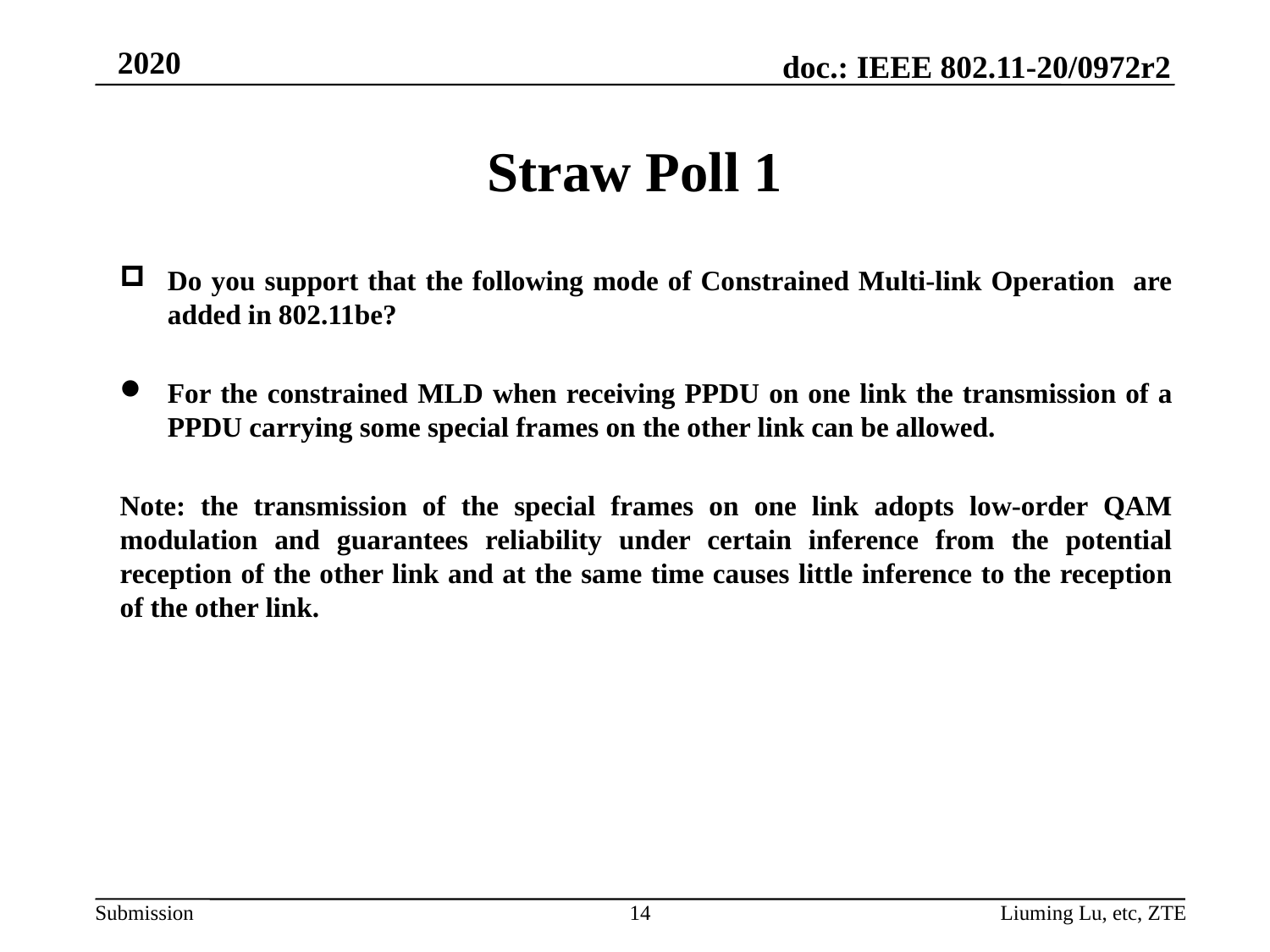

# Straw Poll 1
Do you support that the following mode of Constrained Multi-link Operation  are added in 802.11be?

For the constrained MLD when receiving PPDU on one link the transmission of a PPDU carrying some special frames on the other link can be allowed.

Note: the transmission of the special frames on one link adopts low-order QAM modulation and guarantees reliability under certain inference from the potential reception of the other link and at the same time causes little inference to the reception of the other link.

14
Liuming Lu, etc, ZTE